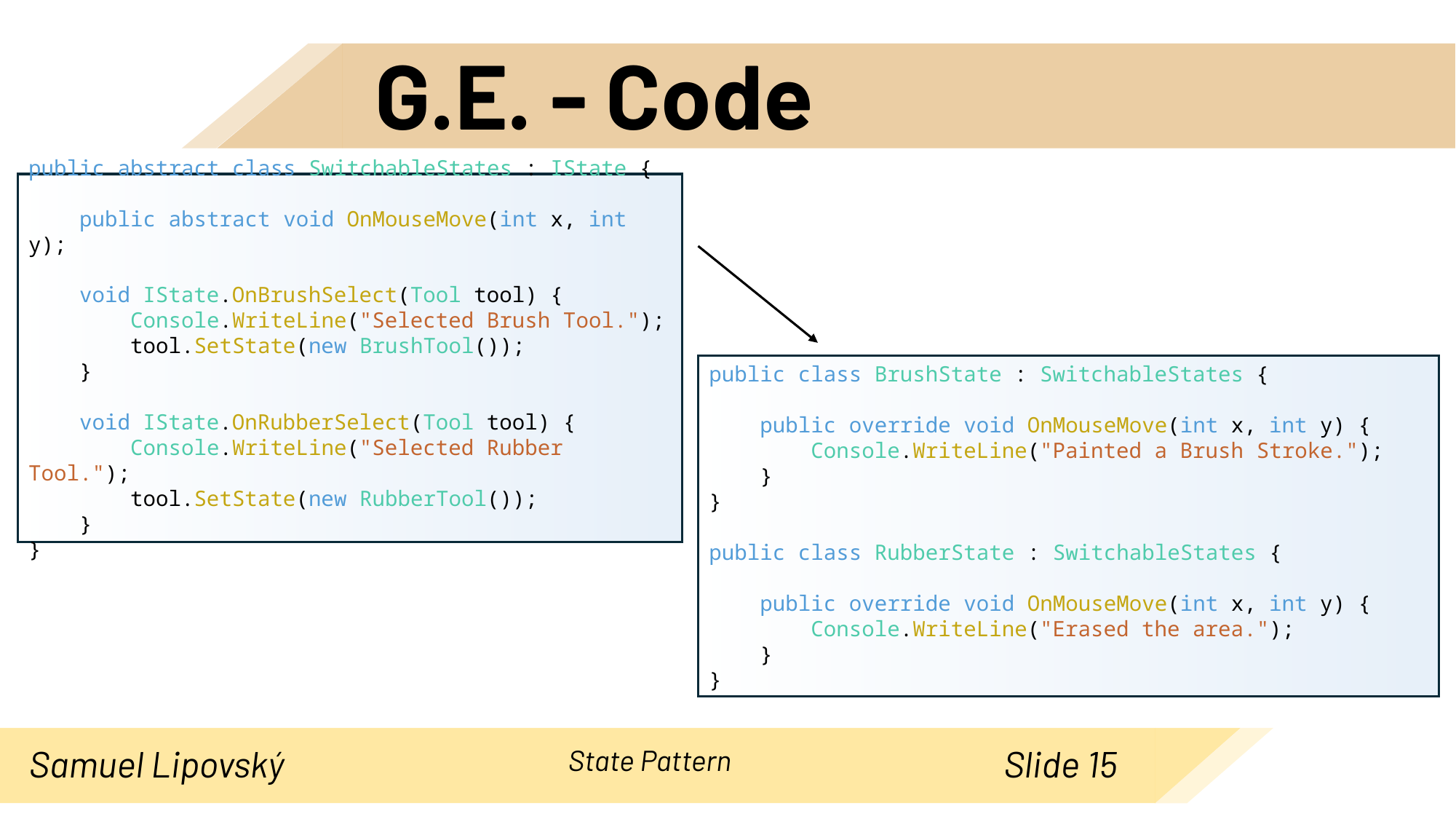

# G.E. - Code

public abstract class SwitchableStates : IState {

    public abstract void OnMouseMove(int x, int y);

    void IState.OnBrushSelect(Tool tool) {
        Console.WriteLine("Selected Brush Tool.");
        tool.SetState(new BrushTool());
    }

    void IState.OnRubberSelect(Tool tool) {
        Console.WriteLine("Selected Rubber Tool.");
        tool.SetState(new RubberTool());
    }
}
public class BrushState : SwitchableStates {

    public override void OnMouseMove(int x, int y) {
        Console.WriteLine("Painted a Brush Stroke.");
    }
}

public class RubberState : SwitchableStates {

    public override void OnMouseMove(int x, int y) {
        Console.WriteLine("Erased the area.");
    }
}

State Pattern
Samuel Lipovský
Slide 15